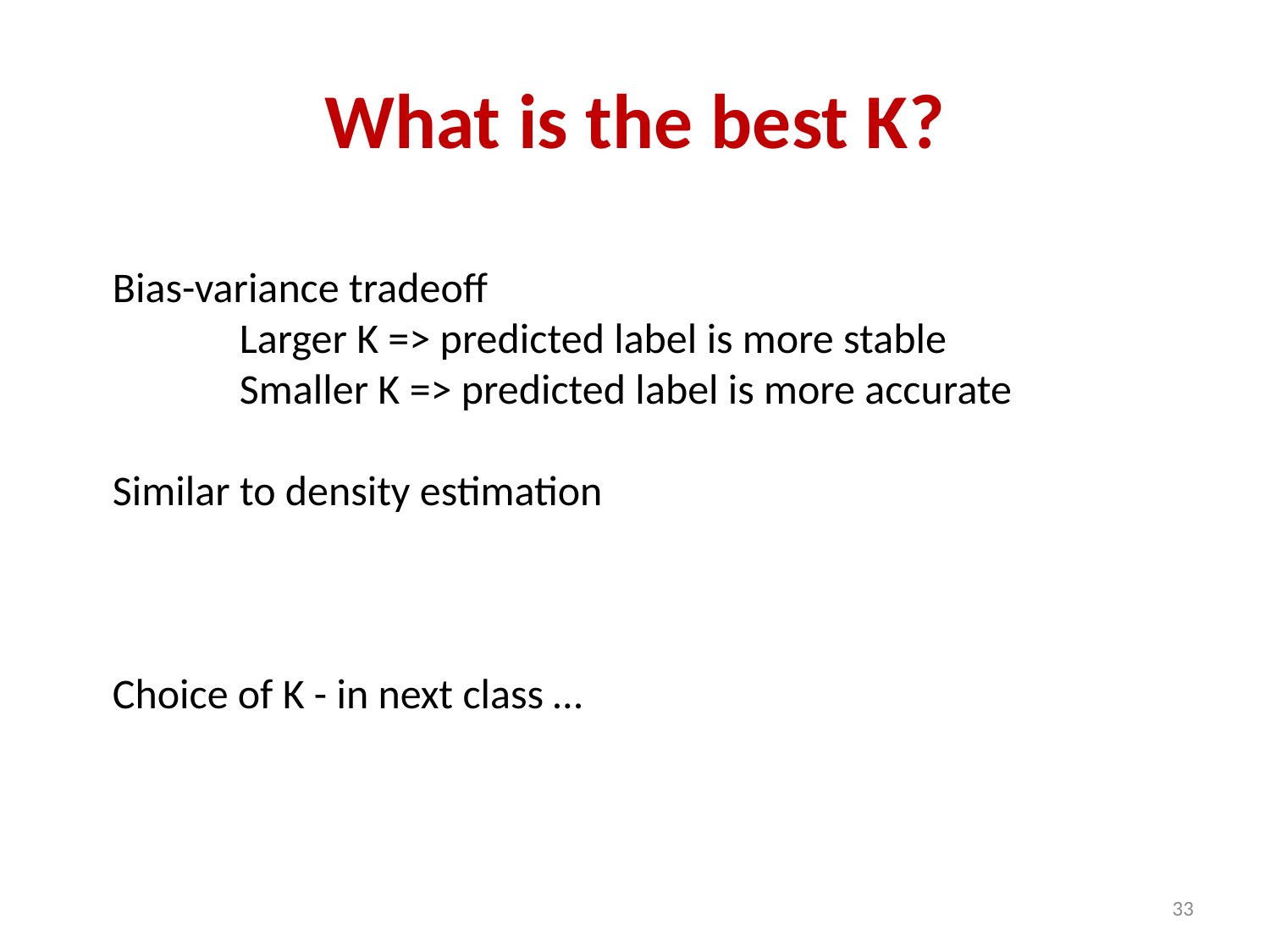

# What is the best K?
Bias-variance tradeoff
	Larger K => predicted label is more stable
	Smaller K => predicted label is more accurate

Similar to density estimation

Choice of K - in next class …
33